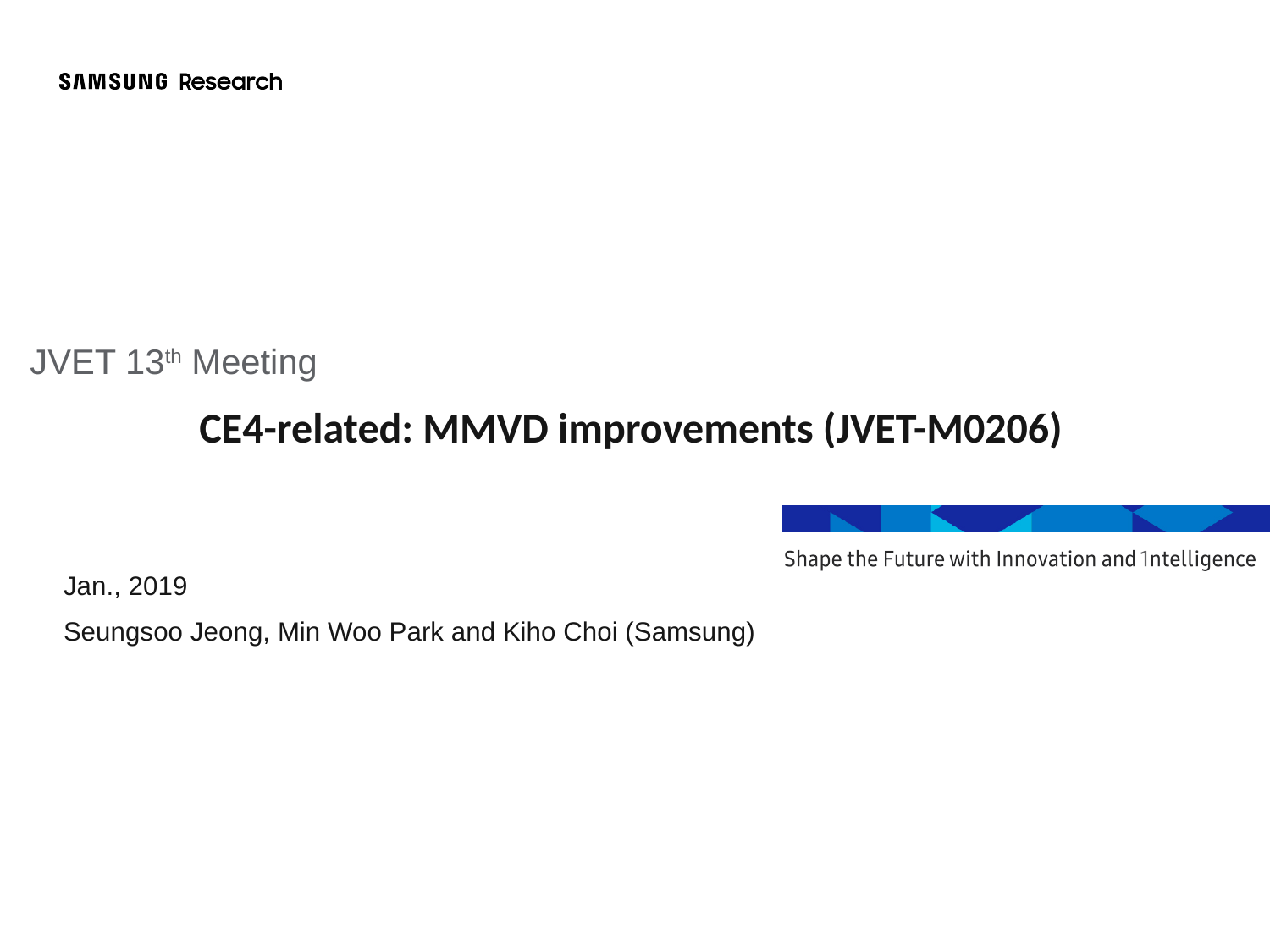

JVET 13th Meeting
# CE4-related: MMVD improvements (JVET-M0206)
Jan., 2019
Seungsoo Jeong, Min Woo Park and Kiho Choi (Samsung)